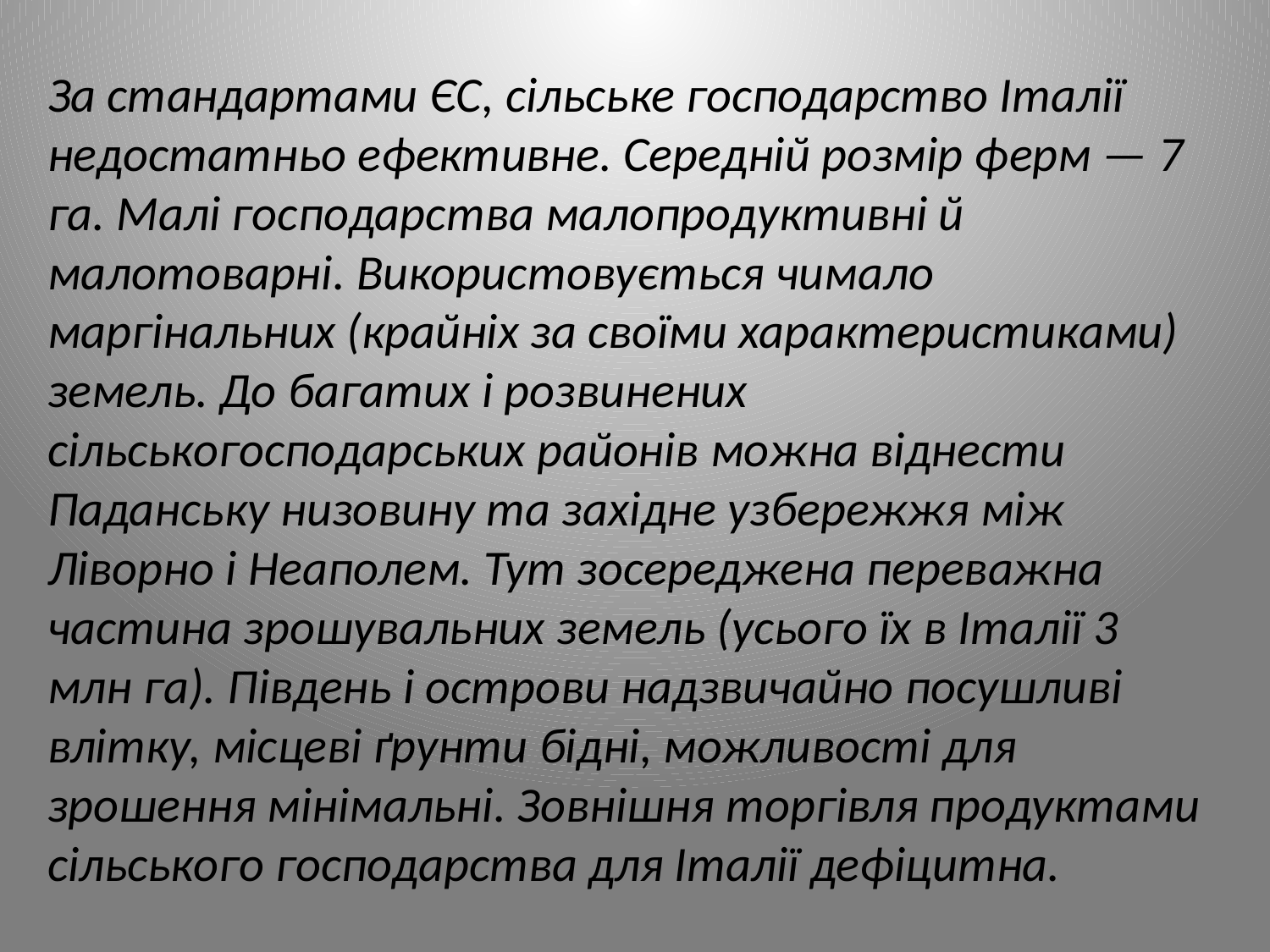

За стандартами ЄС, сільське господарство Італії недостатньо ефективне. Середній розмір ферм — 7 га. Малі господарства малопродуктивні й малотоварні. Використовується чимало маргінальних (крайніх за своїми характеристиками) земель. До багатих і розвинених сільськогосподарських районів можна віднести Паданську низовину та західне узбережжя між Ліворно і Неаполем. Тут зосереджена переважна частина зрошувальних земель (усього їх в Італії 3 млн га). Південь і острови надзвичайно посушливі влітку, місцеві ґрунти бідні, можливості для зрошення мінімальні. Зовнішня торгівля продуктами сільського господарства для Італії дефіцитна.